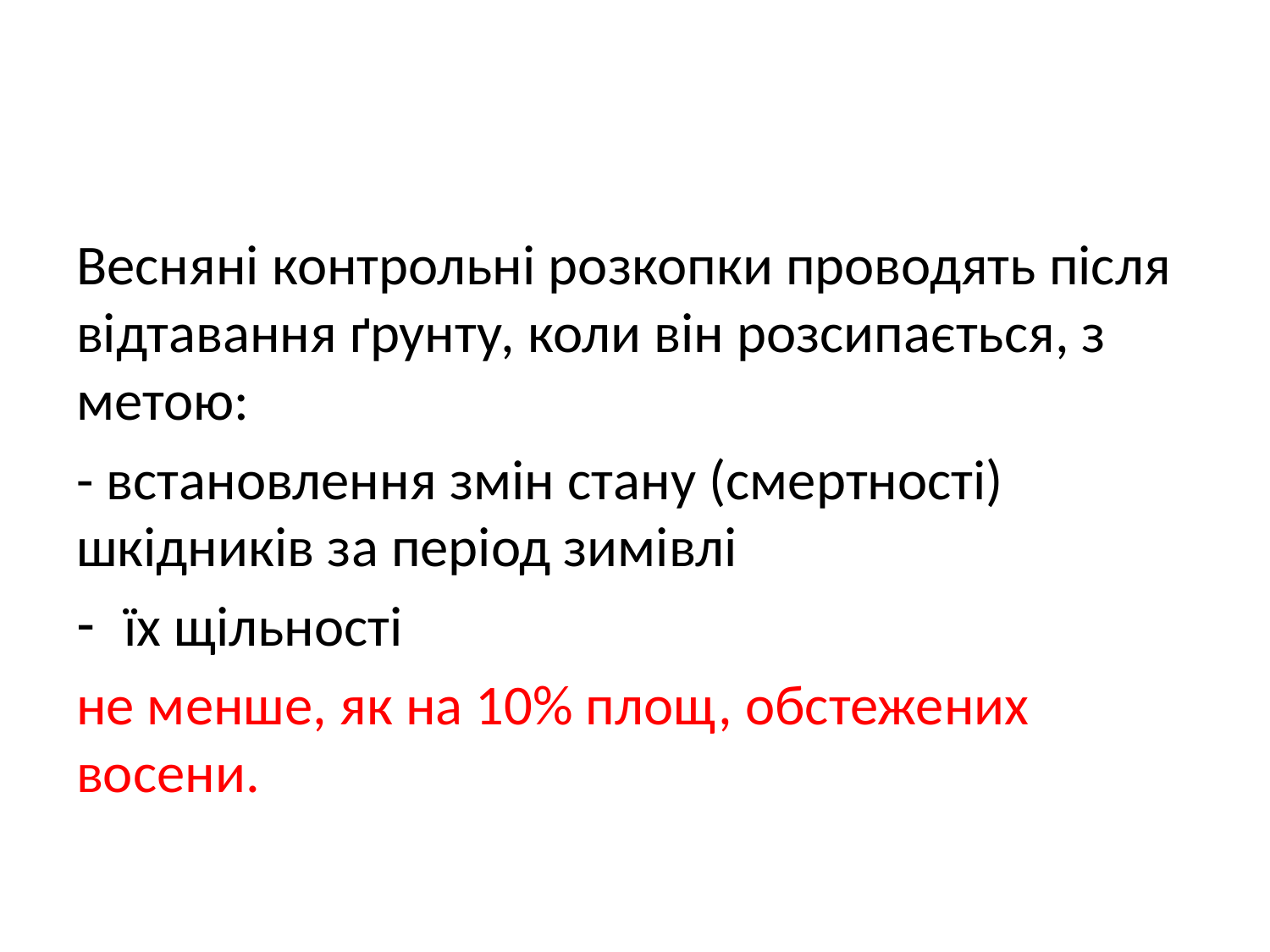

#
Весняні контрольні розкопки проводять після відтавання ґрунту, коли він розсипається, з метою:
- встановлення змін стану (смертності) шкідників за період зимівлі
їх щільності
не менше, як на 10% площ, обстежених восени.